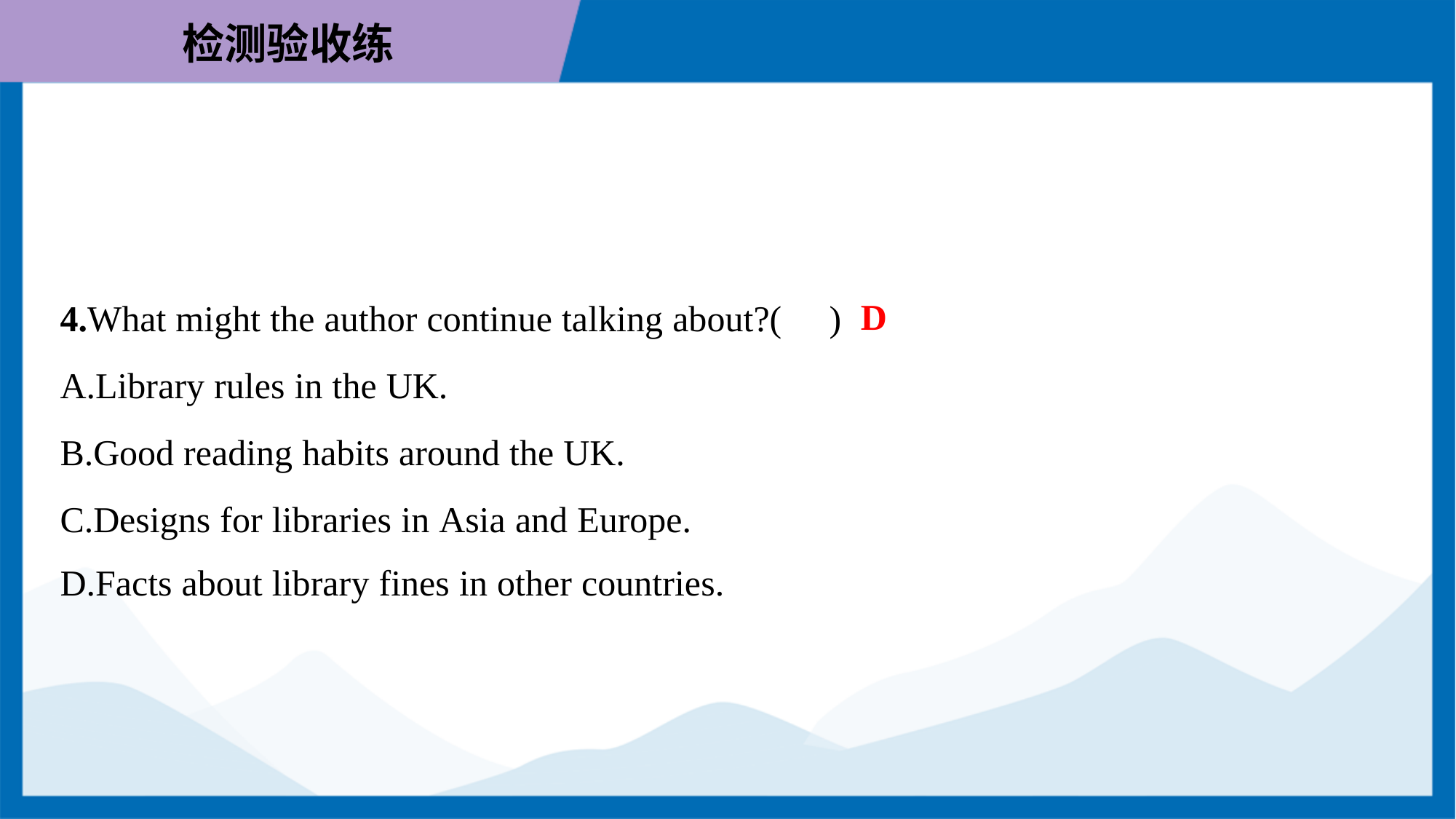

D
4.What might the author continue talking about?(     )
A.Library rules in the UK.
B.Good reading habits around the UK.
C.Designs for libraries in Asia and Europe.
D.Facts about library fines in other countries.